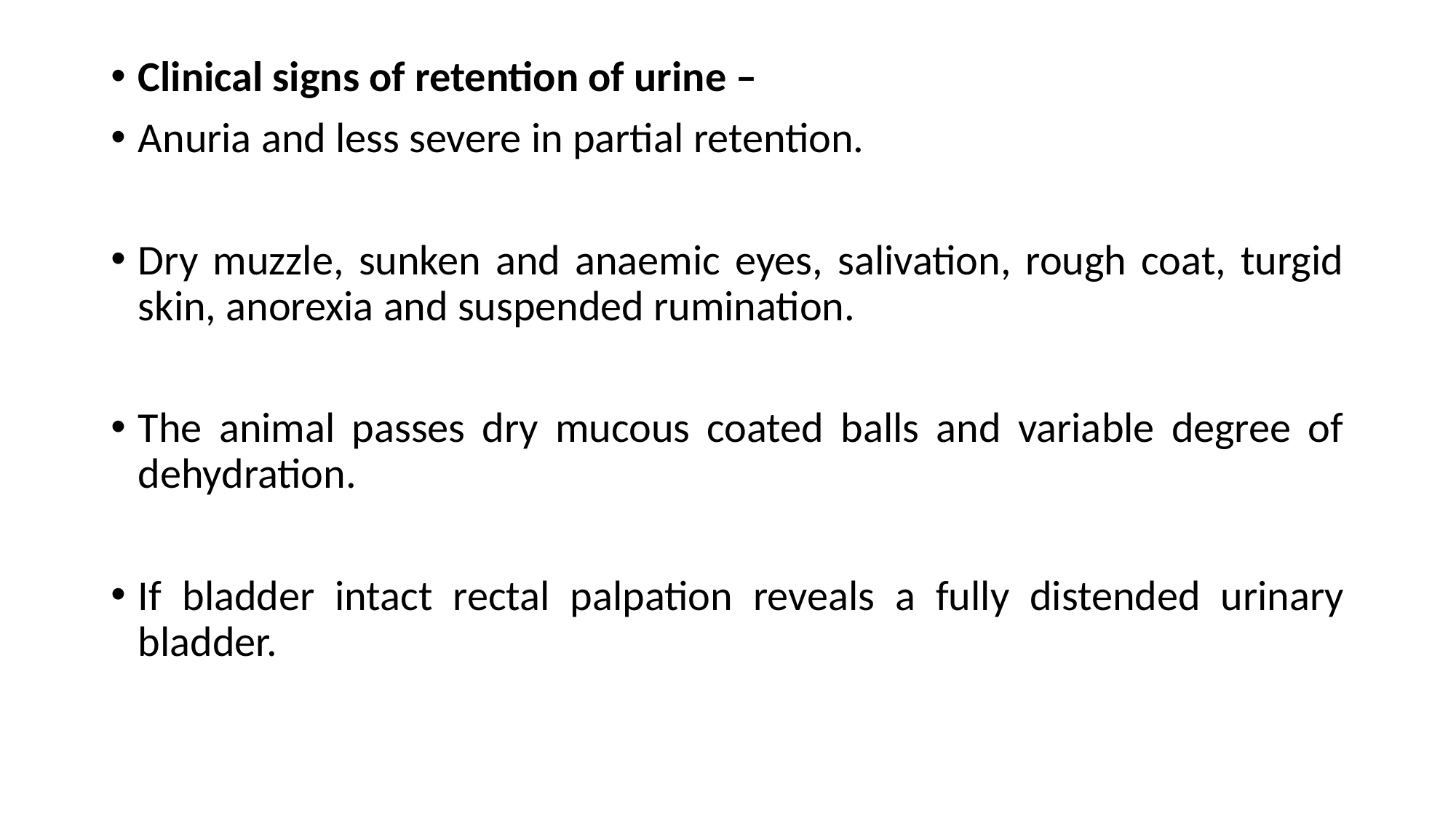

Clinical signs of retention of urine –
Anuria and less severe in partial retention.

Dry muzzle, sunken and anaemic eyes, salivation, rough coat, turgid skin, anorexia and suspended rumination.

The animal passes dry mucous coated balls and variable degree of dehydration.

If bladder intact rectal palpation reveals a fully distended urinary bladder.